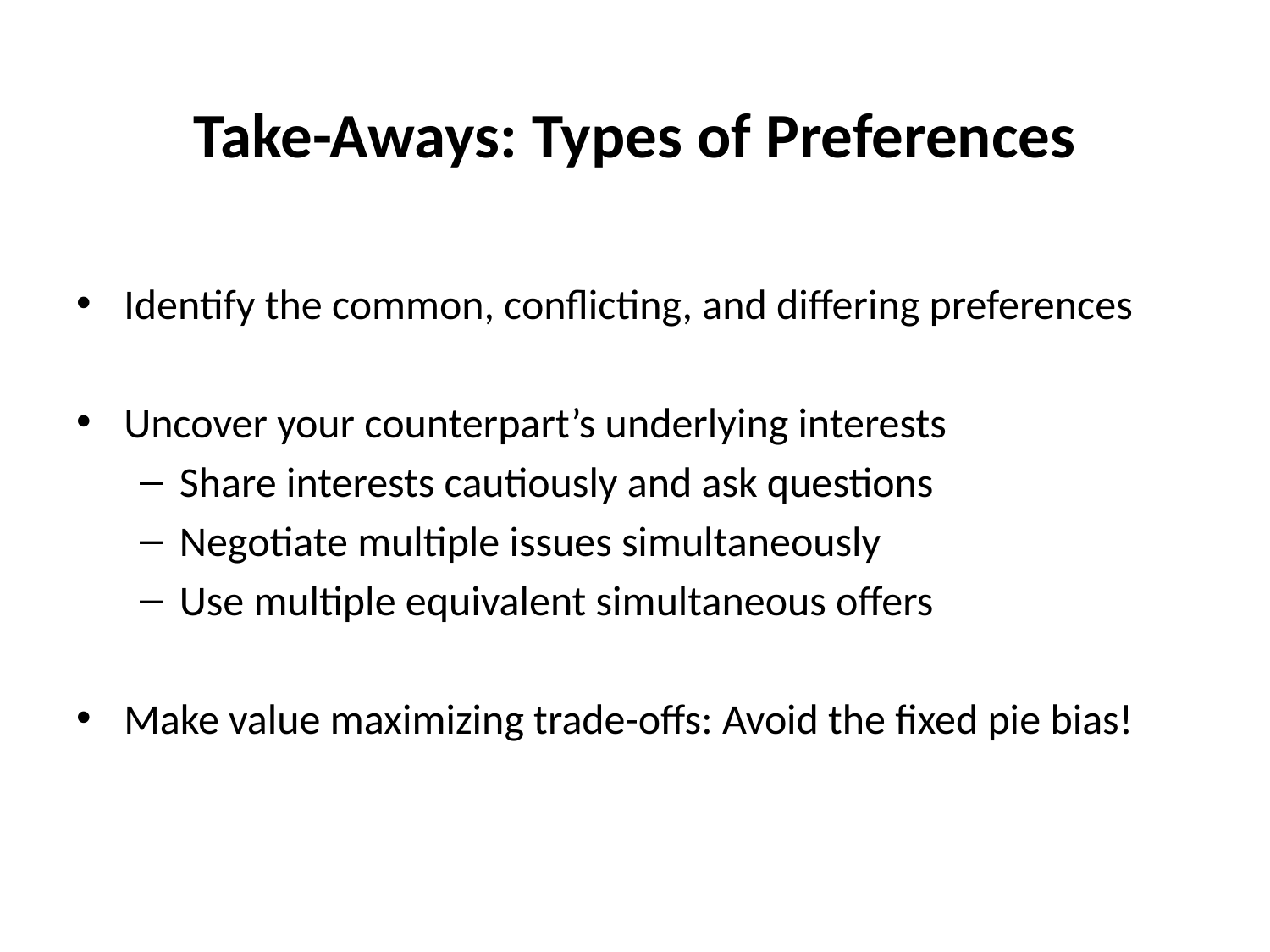

# Take-Aways: Types of Preferences
Identify the common, conflicting, and differing preferences

Uncover your counterpart’s underlying interests
Share interests cautiously and ask questions
Negotiate multiple issues simultaneously
Use multiple equivalent simultaneous offers

Make value maximizing trade-offs: Avoid the fixed pie bias!